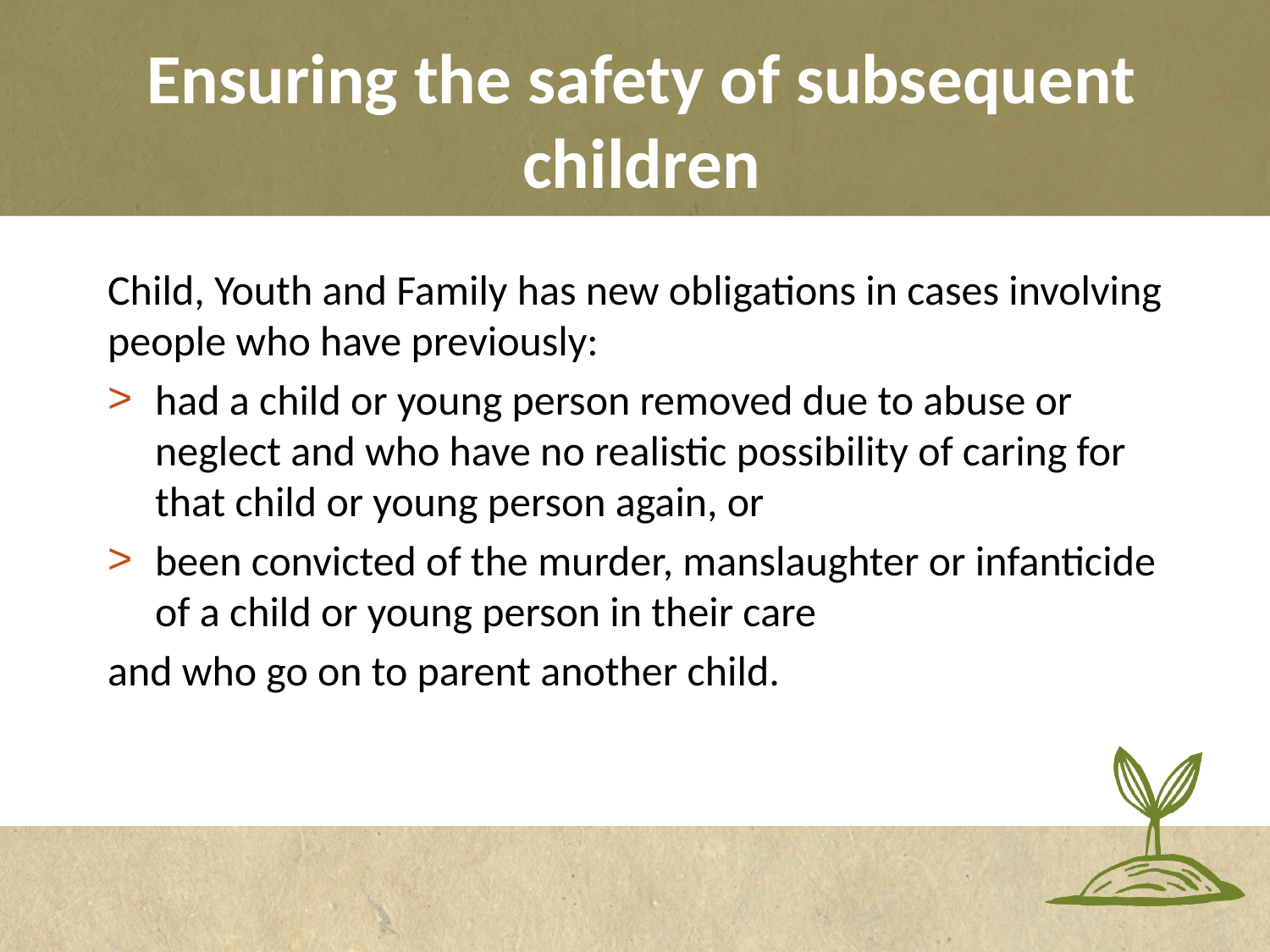

# Ensuring the safety of subsequent children

Child, Youth and Family has new obligations in cases involving people who have previously:
had a child or young person removed due to abuse or neglect and who have no realistic possibility of caring for that child or young person again, or
been convicted of the murder, manslaughter or infanticide of a child or young person in their care
and who go on to parent another child.